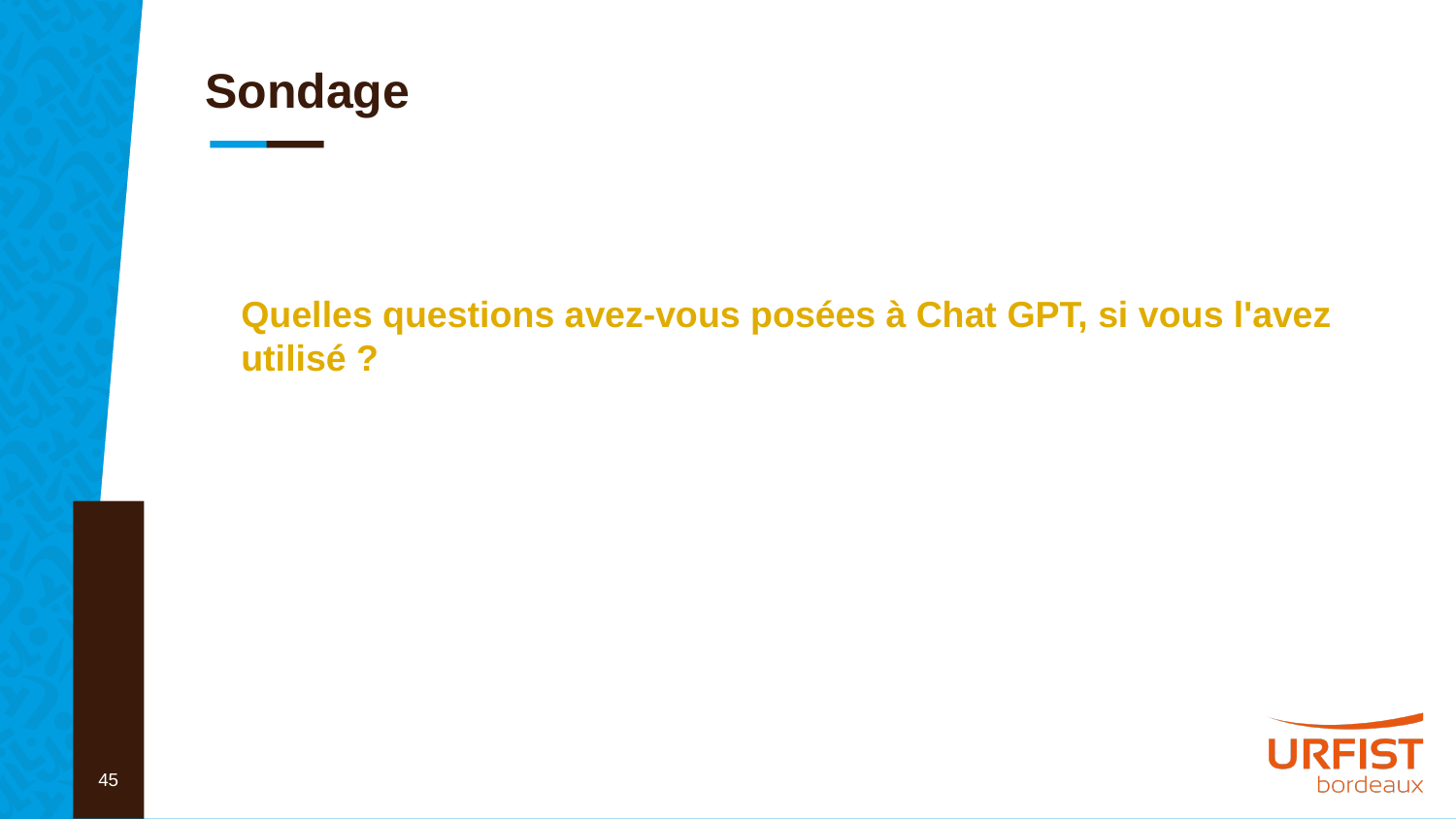

# Sondage
Quelles questions avez-vous posées à Chat GPT, si vous l'avez utilisé ?
45